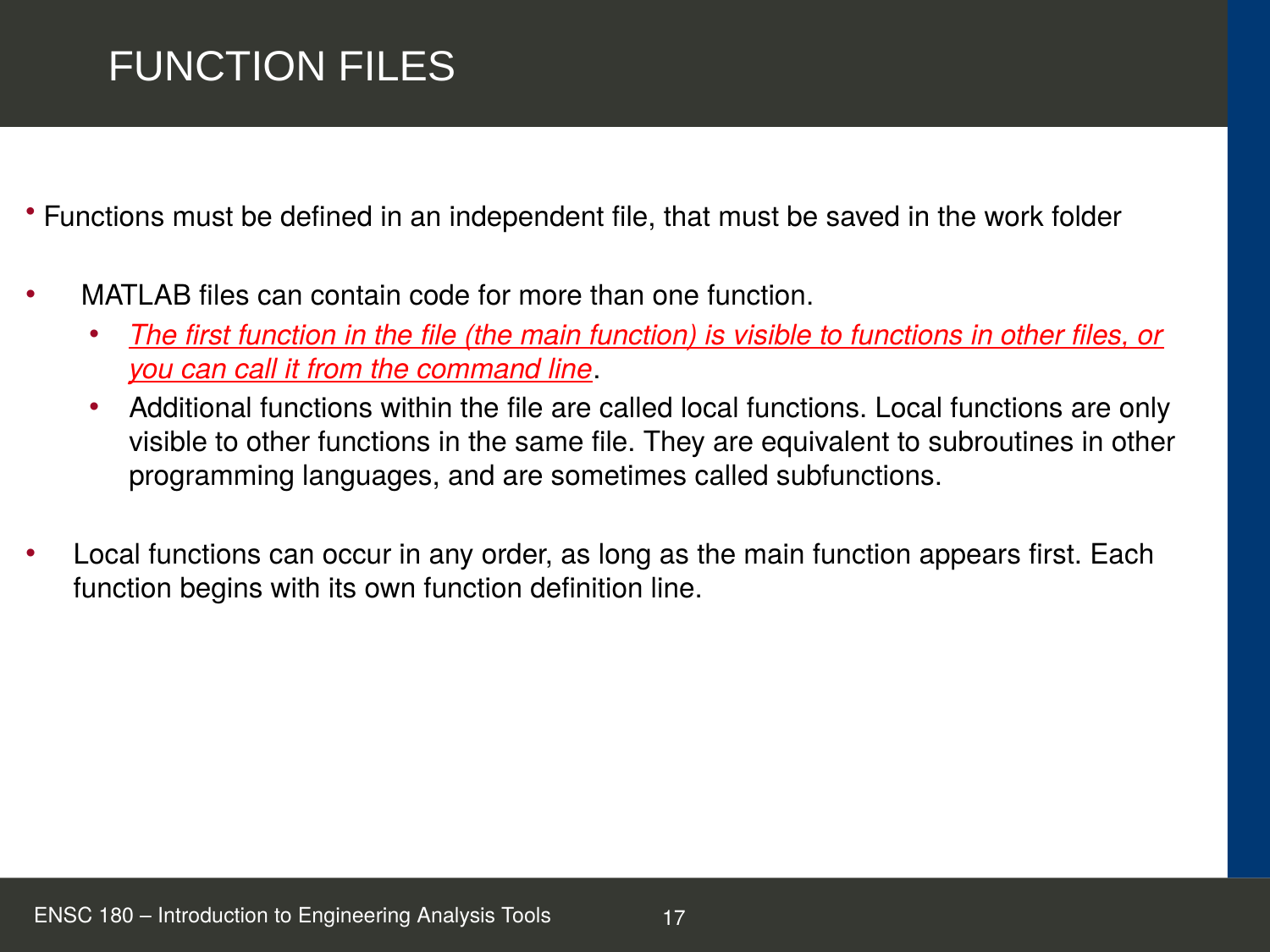

# FUNCTION FILES
 Functions must be defined in an independent file, that must be saved in the work folder

 MATLAB files can contain code for more than one function.
The first function in the file (the main function) is visible to functions in other files, or you can call it from the command line.
Additional functions within the file are called local functions. Local functions are only visible to other functions in the same file. They are equivalent to subroutines in other programming languages, and are sometimes called subfunctions.

Local functions can occur in any order, as long as the main function appears first. Each function begins with its own function definition line.

ENSC 180 – Introduction to Engineering Analysis Tools